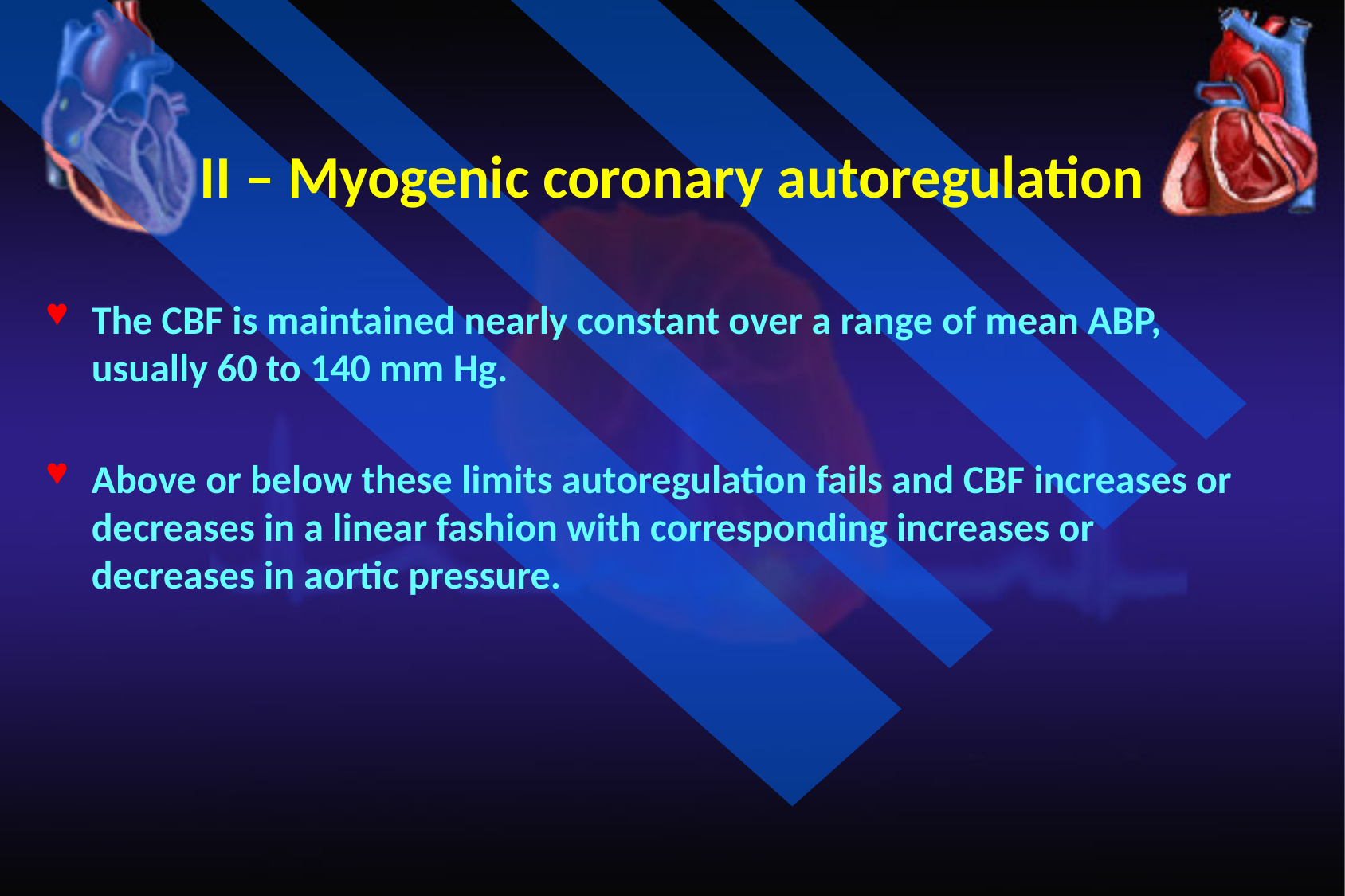

II – Myogenic coronary autoregulation
The CBF is maintained nearly constant over a range of mean ABP, usually 60 to 140 mm Hg.

Above or below these limits autoregulation fails and CBF increases or decreases in a linear fashion with corresponding increases or decreases in aortic pressure.